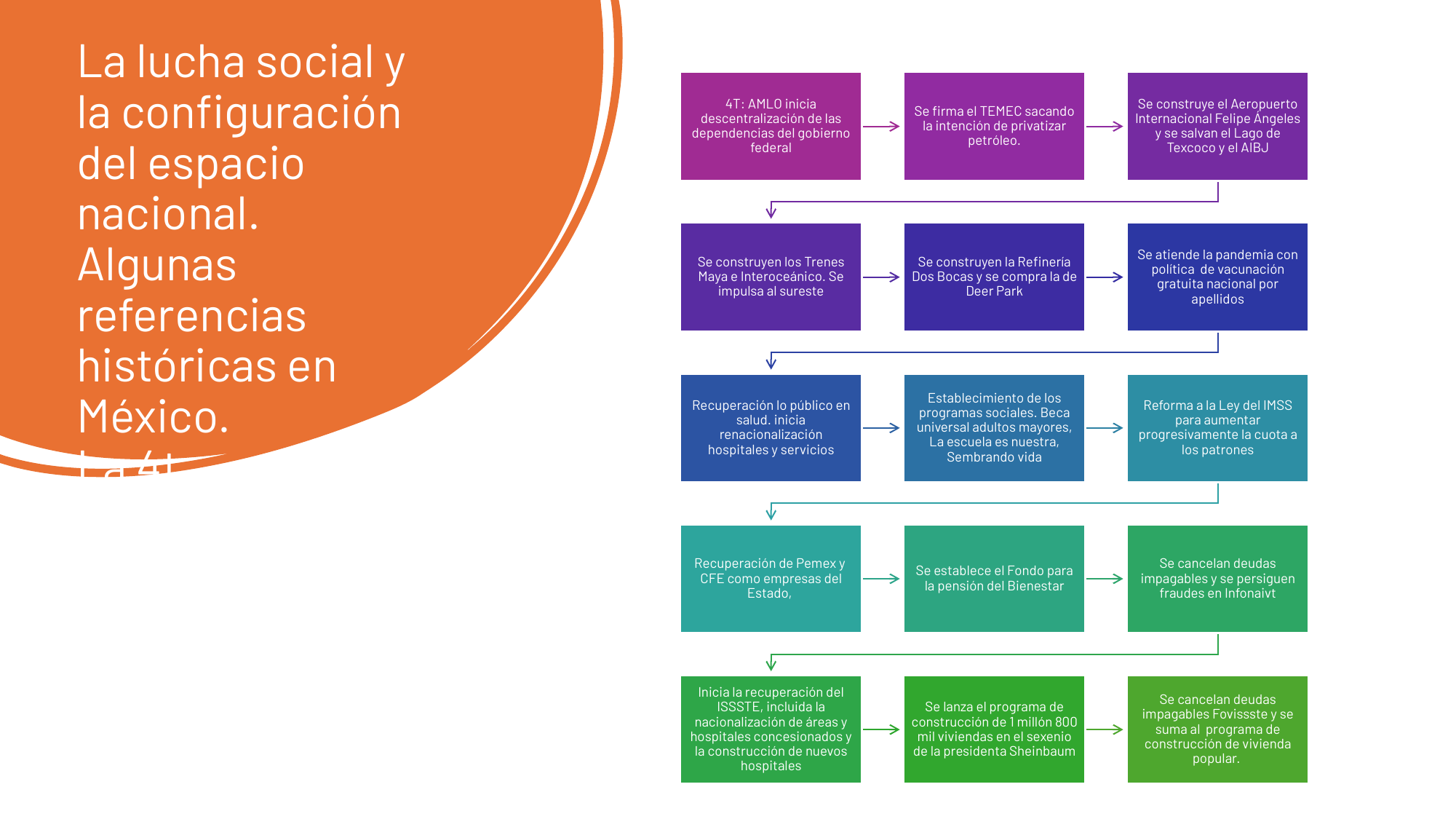

# La lucha social y la configuración del espacio nacional. Algunas referencias históricas en México. La 4t

4T: AMLO inicia descentralización de las dependencias del gobierno federal

Se firma el TEMEC sacando la intención de privatizar petróleo.

Se construye el Aeropuerto Internacional Felipe Ángeles y se salvan el Lago de Texcoco y el AIBJ

Se construyen los Trenes Maya e Interoceánico. Se impulsa al sureste

Se construyen la Refinería Dos Bocas y se compra la de Deer Park

Se atiende la pandemia con política  de vacunación gratuita nacional por apellidos

Recuperación lo público en salud. inicia renacionalización hospitales y servicios

Establecimiento de los programas sociales. Beca universal adultos mayores, La escuela es nuestra, Sembrando vida

Reforma a la Ley del IMSS para aumentar progresivamente la cuota a los patrones

Recuperación de Pemex y  CFE como empresas del Estado,

Se establece el Fondo para la pensión del Bienestar

Se cancelan deudas impagables y se persiguen fraudes en Infonaivt

Inicia la recuperación del ISSSTE, incluida la nacionalización de áreas y hospitales concesionados y la construcción de nuevos hospitales

Se lanza el programa de construcción de 1 millón 800 mil viviendas en el sexenio de la presidenta Sheinbaum
Se cancelan deudas impagables Fovissste y se suma al  programa de construcción de vivienda popular.